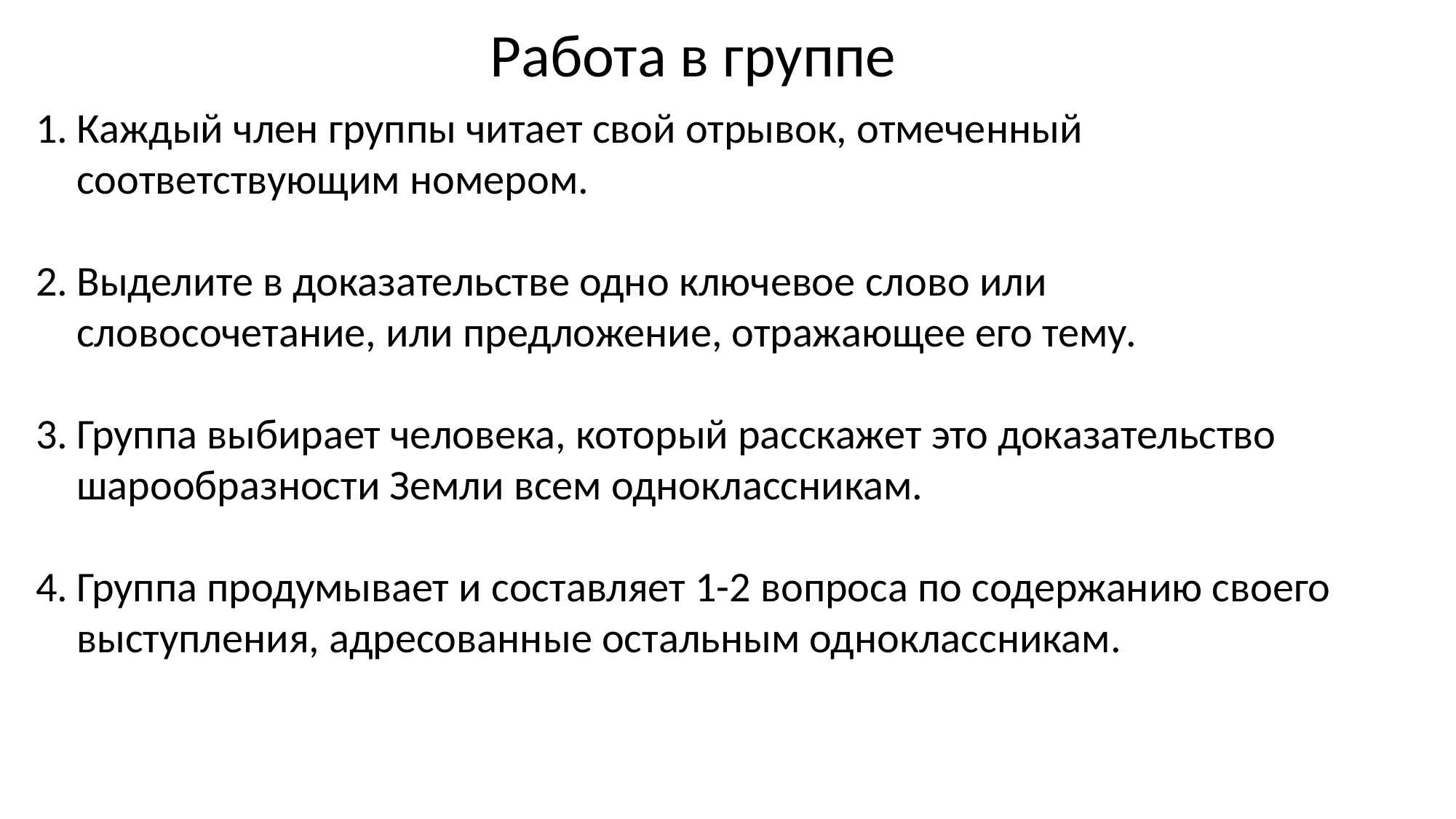

Работа в группе
Каждый член группы читает свой отрывок, отмеченный соответствующим номером.

Выделите в доказательстве одно ключевое слово или словосочетание, или предложение, отражающее его тему.

Группа выбирает человека, который расскажет это доказательство шарообразности Земли всем одноклассникам.

Группа продумывает и составляет 1-2 вопроса по содержанию своего выступления, адресованные остальным одноклассникам.